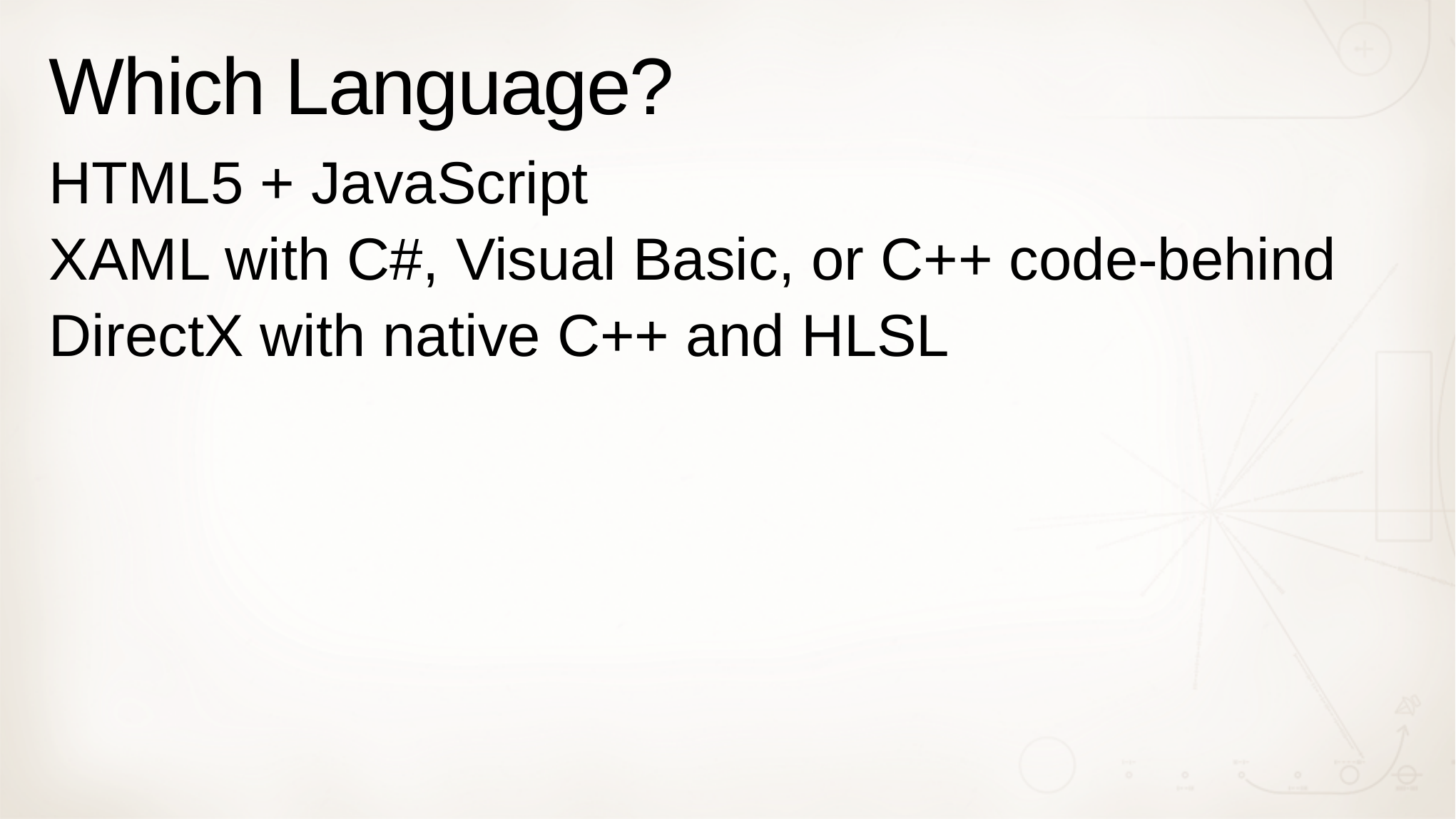

# Which Language?
HTML5 + JavaScript
XAML with C#, Visual Basic, or C++ code-behind
DirectX with native C++ and HLSL